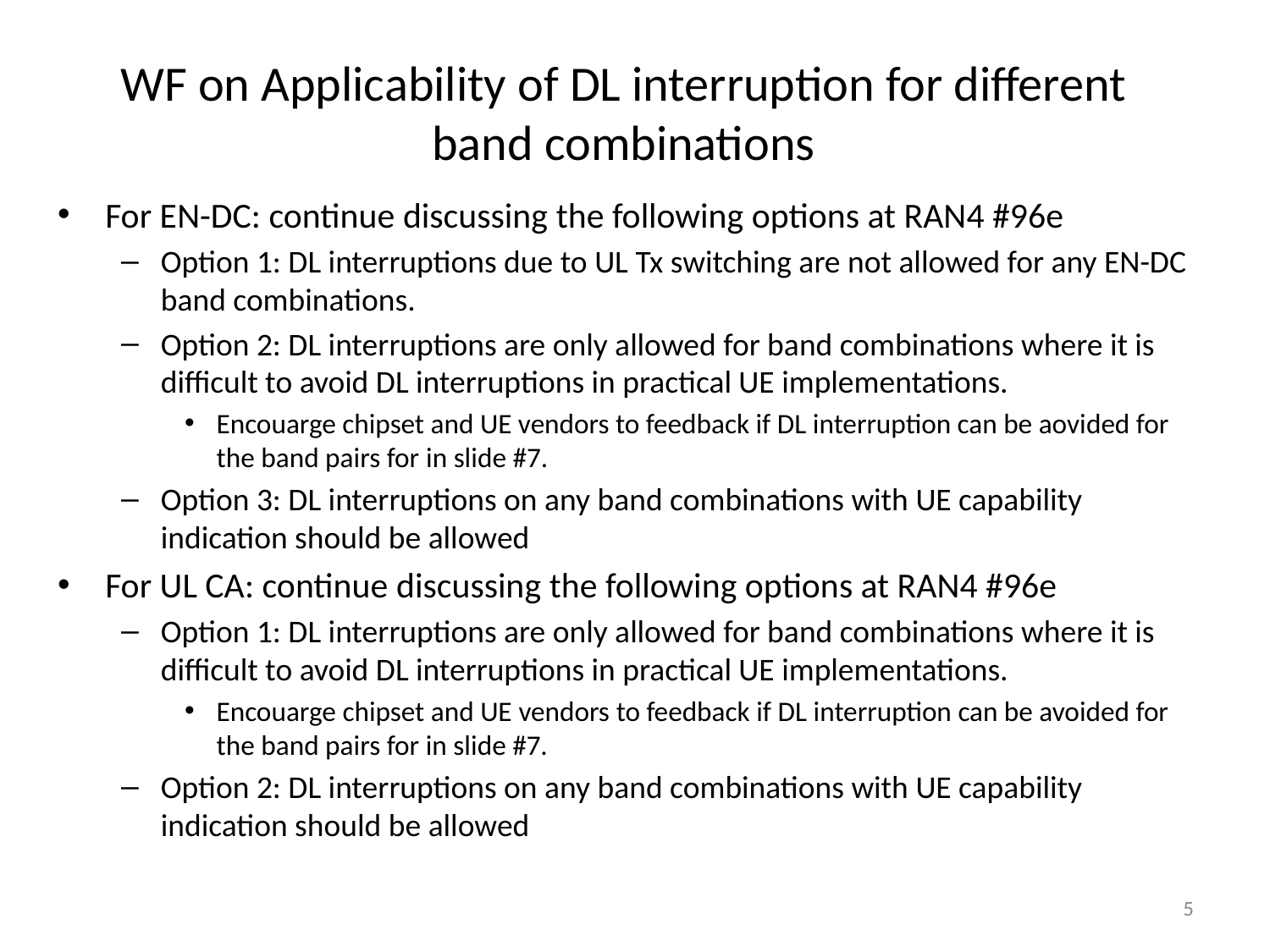

# WF on Applicability of DL interruption for different band combinations
For EN-DC: continue discussing the following options at RAN4 #96e
Option 1: DL interruptions due to UL Tx switching are not allowed for any EN-DC band combinations.
Option 2: DL interruptions are only allowed for band combinations where it is difficult to avoid DL interruptions in practical UE implementations.
Encouarge chipset and UE vendors to feedback if DL interruption can be aovided for the band pairs for in slide #7.
Option 3: DL interruptions on any band combinations with UE capability indication should be allowed
For UL CA: continue discussing the following options at RAN4 #96e
Option 1: DL interruptions are only allowed for band combinations where it is difficult to avoid DL interruptions in practical UE implementations.
Encouarge chipset and UE vendors to feedback if DL interruption can be avoided for the band pairs for in slide #7.
Option 2: DL interruptions on any band combinations with UE capability indication should be allowed
5